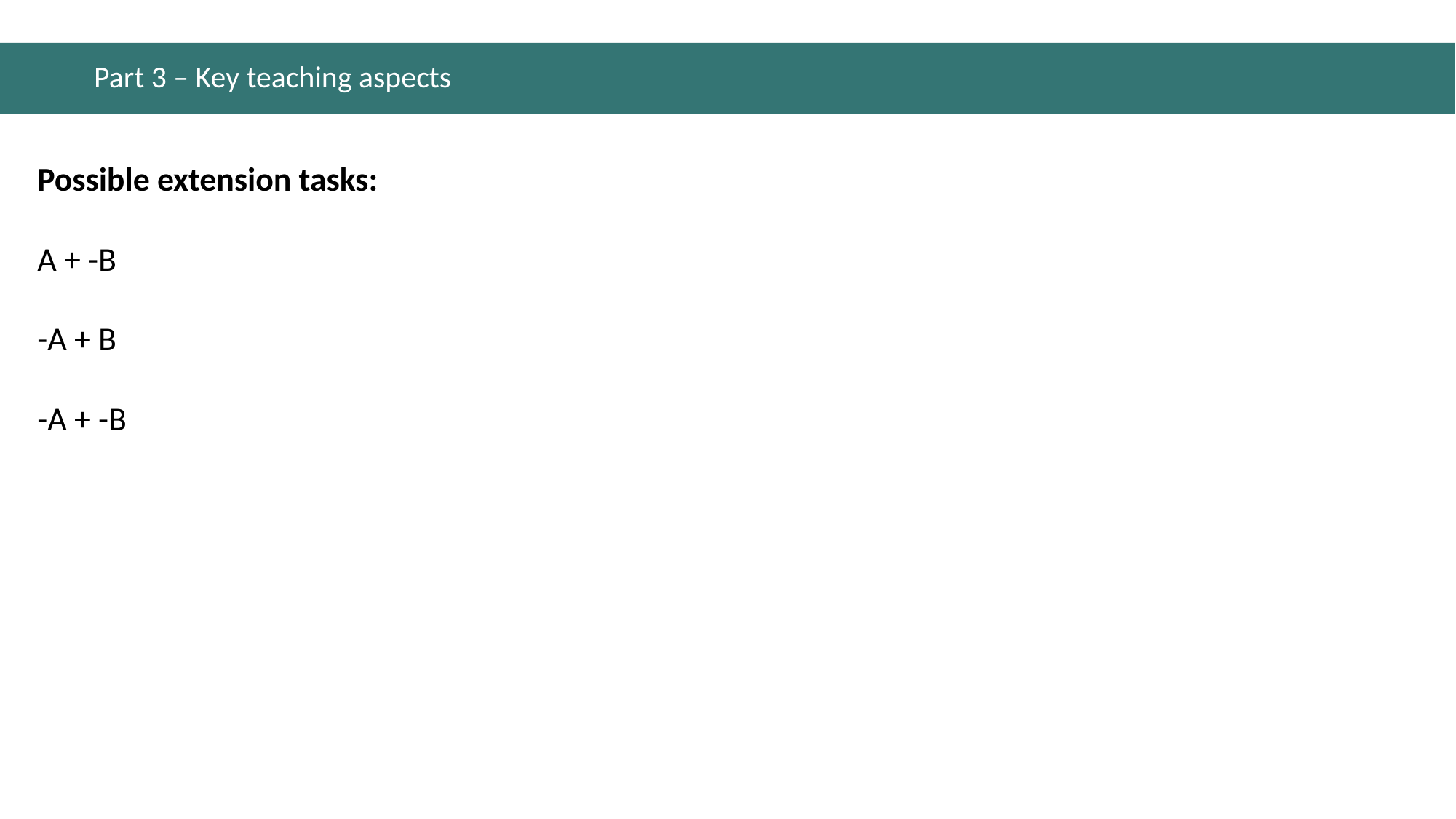

# Part 3 – Key teaching aspects
Possible extension tasks:

A + -B

-A + B

-A + -B